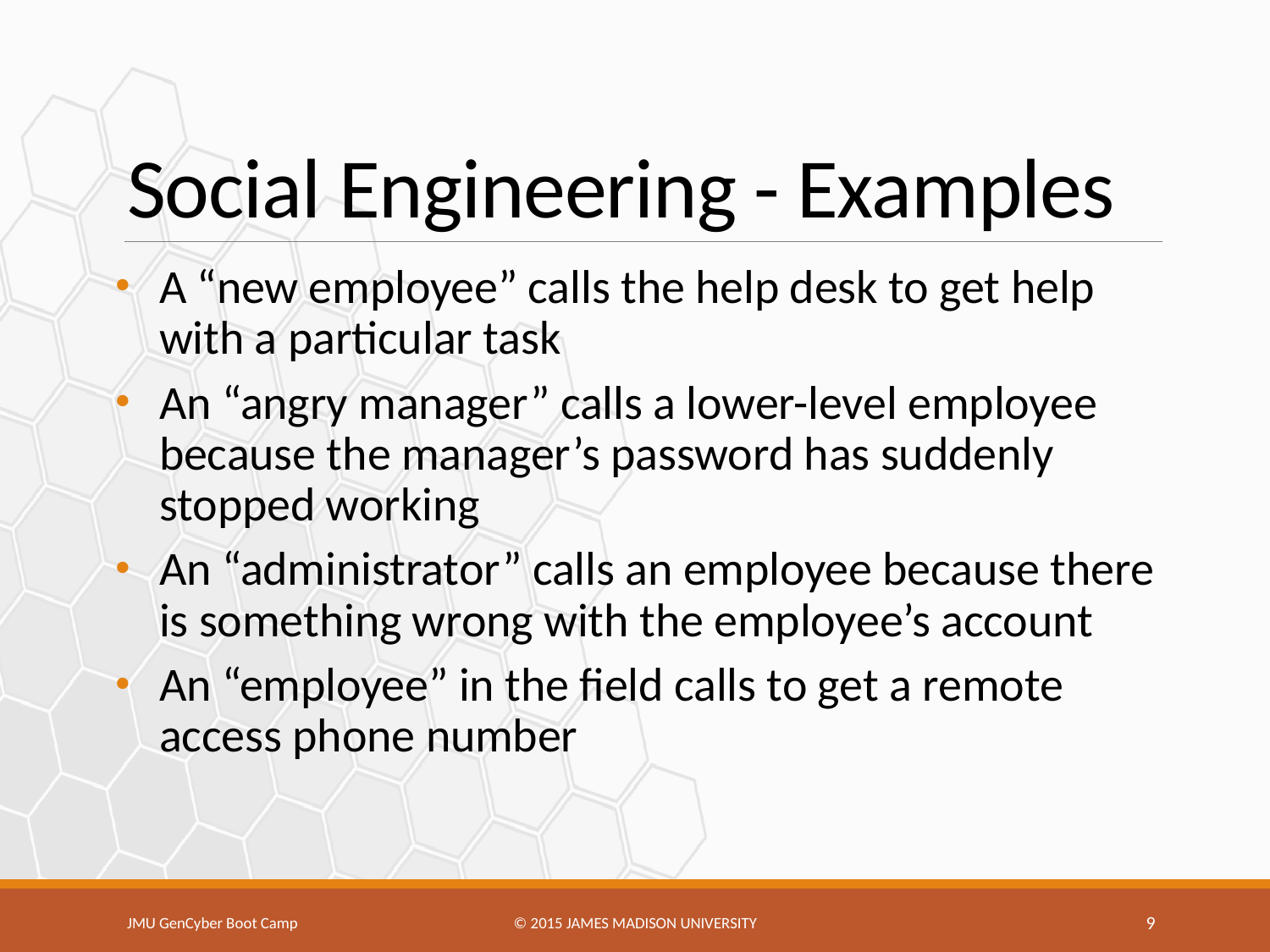

# Social Engineering - Examples
A “new employee” calls the help desk to get help with a particular task
An “angry manager” calls a lower-level employee because the manager’s password has suddenly stopped working
An “administrator” calls an employee because there is something wrong with the employee’s account
An “employee” in the field calls to get a remote access phone number
JMU GenCyber Boot Camp
© 2015 James Madison university
9